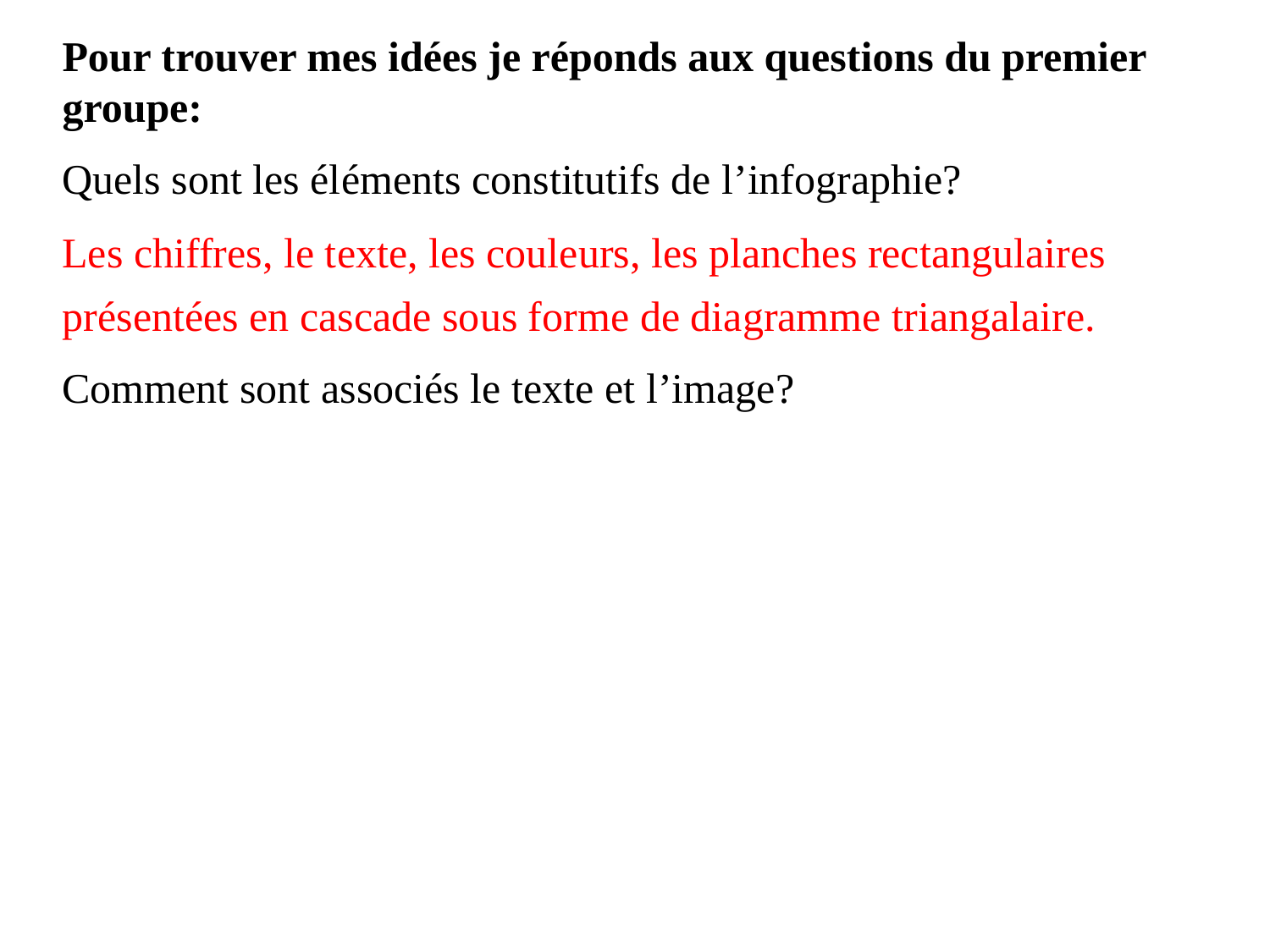

Pour trouver mes idées je réponds aux questions du premier groupe:
Quels sont les éléments constitutifs de l’infographie?
Les chiffres, le texte, les couleurs, les planches rectangulaires présentées en cascade sous forme de diagramme triangalaire.
Comment sont associés le texte et l’image?